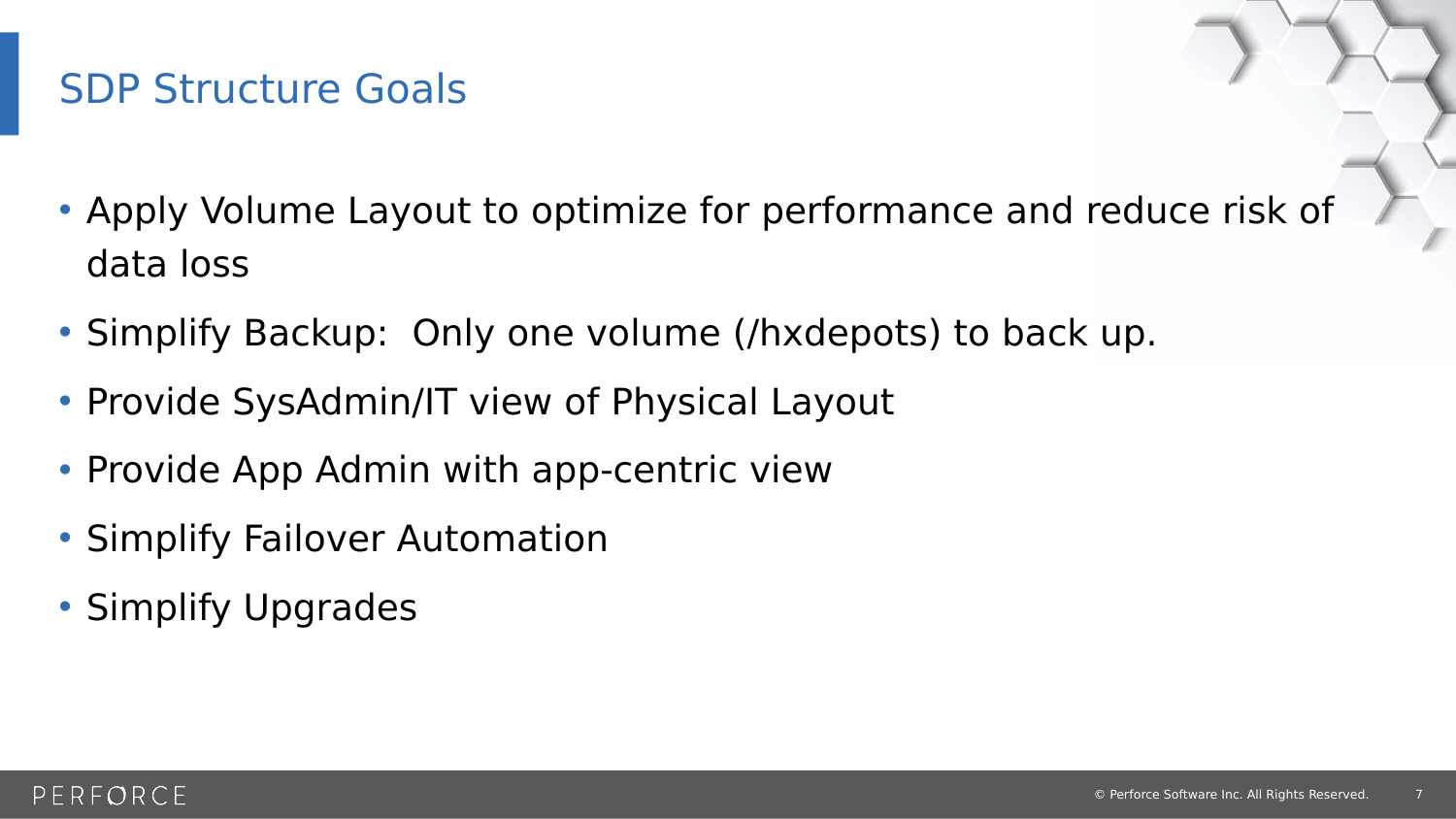

# SDP Structure Goals
Apply Volume Layout to optimize for performance and reduce risk of data loss
Simplify Backup:  Only one volume (/hxdepots) to back up.
Provide SysAdmin/IT view of Physical Layout
Provide App Admin with app-centric view
Simplify Failover Automation
Simplify Upgrades